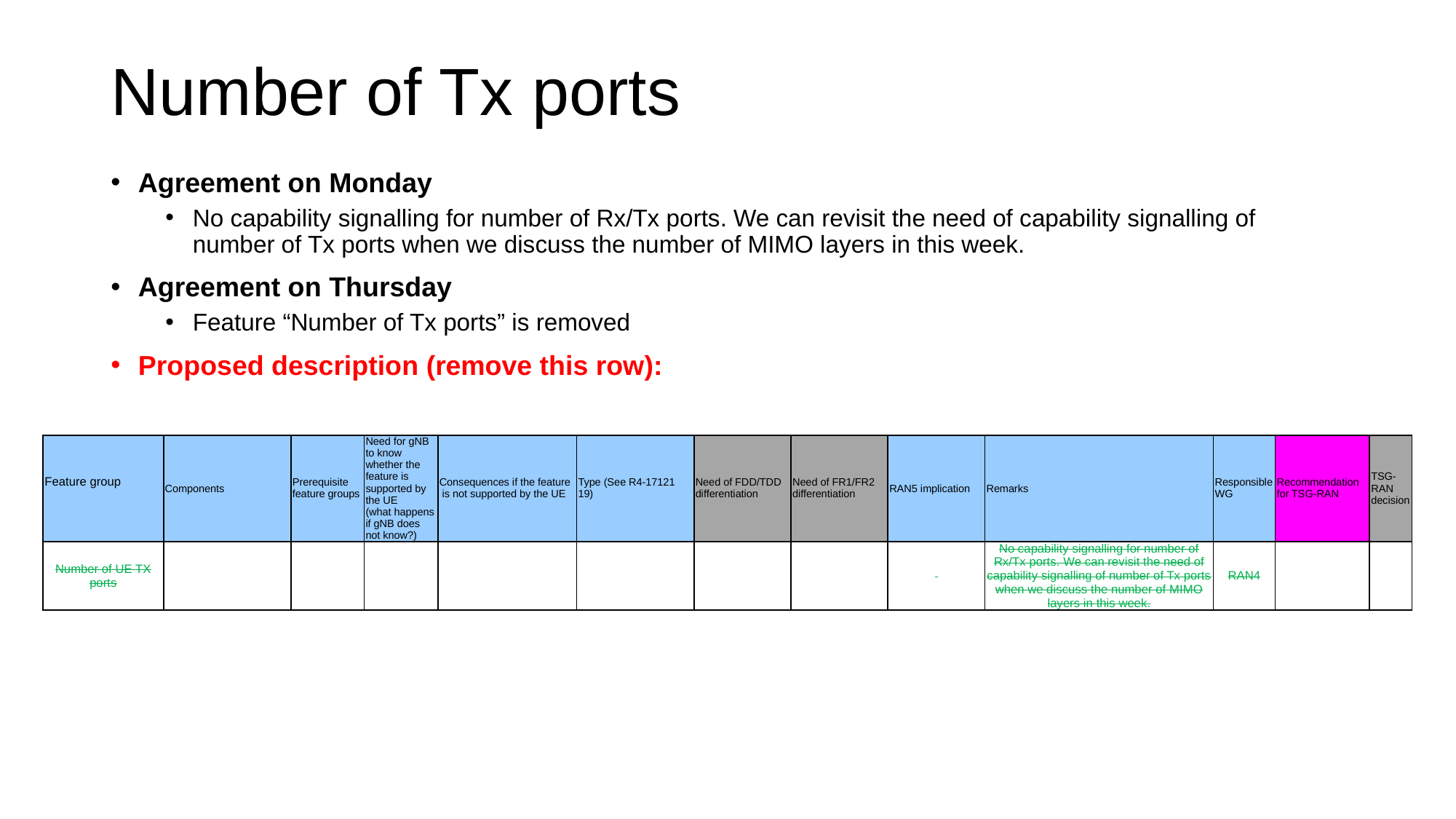

# Number of Tx ports
Agreement on Monday
No capability signalling for number of Rx/Tx ports. We can revisit the need of capability signalling of number of Tx ports when we discuss the number of MIMO layers in this week.
Agreement on Thursday
Feature “Number of Tx ports” is removed
Proposed description (remove this row):

Proposed description (Green is agreed part, Red is non agreed part):

| Feature group | Components | Prerequisite feature groups | Need for gNB to know whether the feature is supported by the UE (what happens if gNB does not know?) | Consequences if the feature is not supported by the UE | Type (See R4-17121 19) | Need of FDD/TDD differentiation | Need of FR1/FR2 differentiation | RAN5 implication | Remarks | Responsible WG | Recommendation for TSG-RAN | TSG-RAN decision |
| --- | --- | --- | --- | --- | --- | --- | --- | --- | --- | --- | --- | --- |
| Number of UE TX ports |  |  |  |  |  |  |  |  | No capability signalling for number of Rx/Tx ports. We can revisit the need of capability signalling of number of Tx ports when we discuss the number of MIMO layers in this week. | RAN4 |  |  |